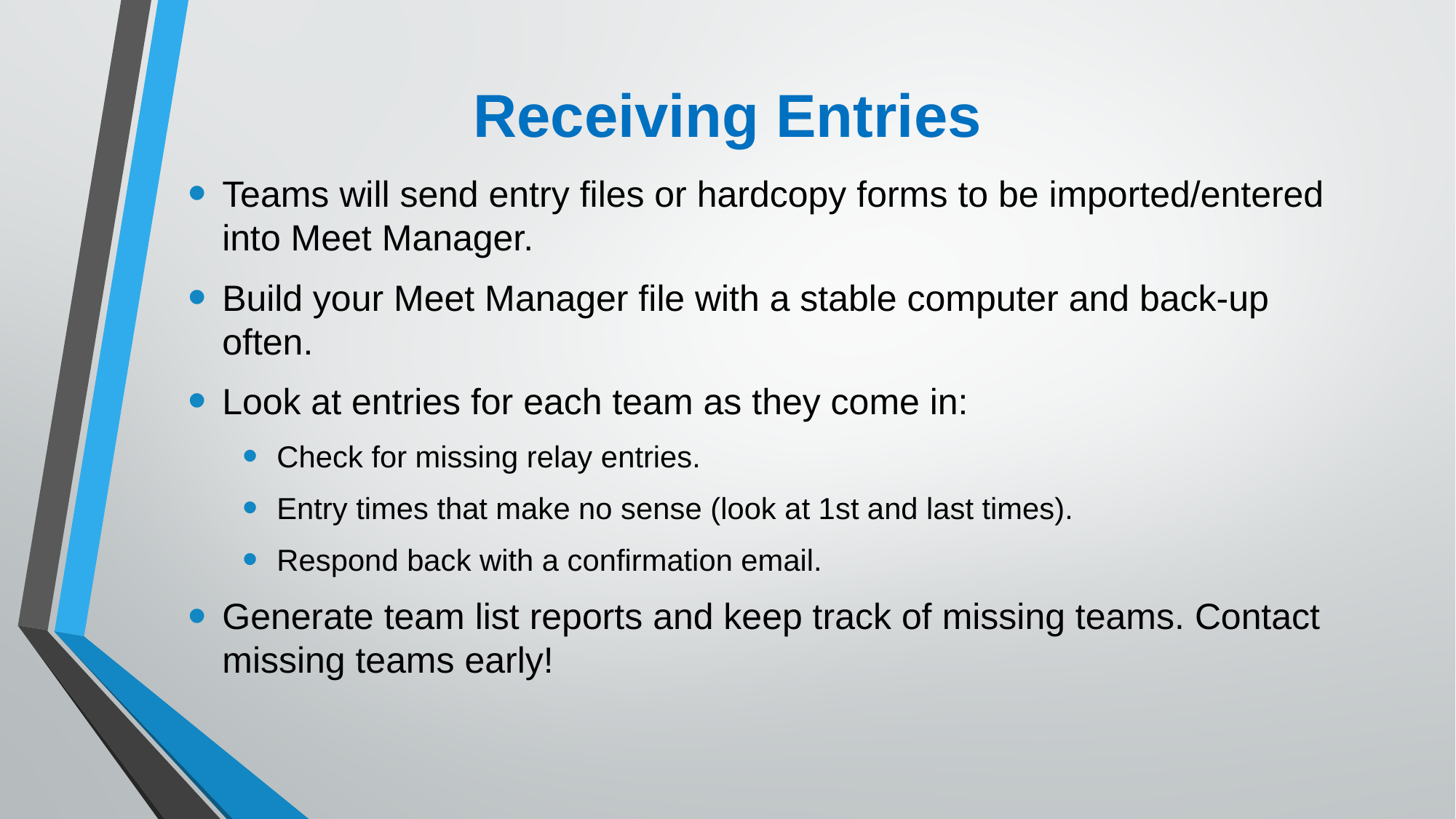

# Receiving Entries
Teams will send entry files or hardcopy forms to be imported/entered into Meet Manager.
Build your Meet Manager file with a stable computer and back-up often.
Look at entries for each team as they come in:
Check for missing relay entries.
Entry times that make no sense (look at 1st and last times).
Respond back with a confirmation email.
Generate team list reports and keep track of missing teams. Contact missing teams early!